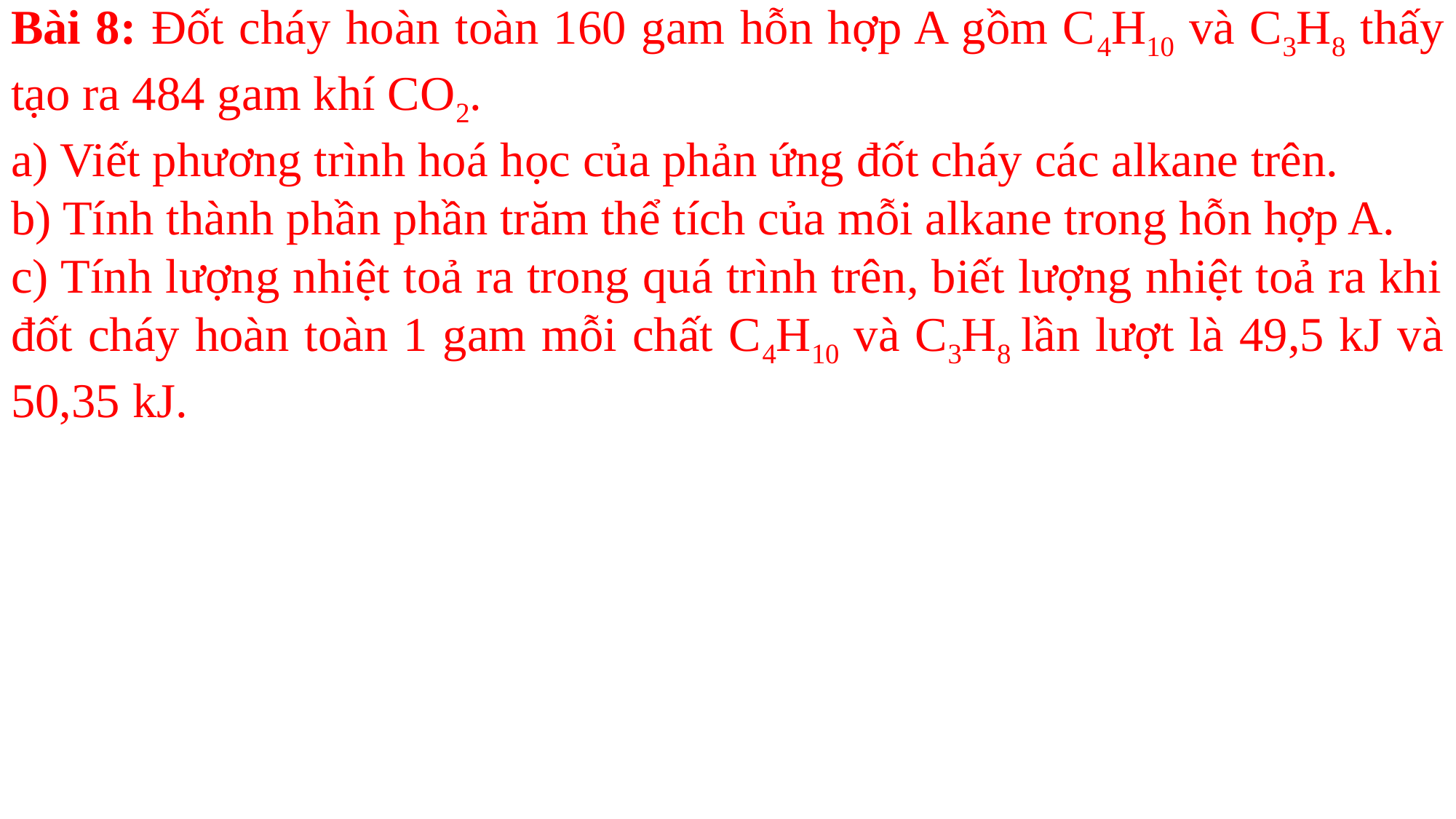

Bài 8: Đốt cháy hoàn toàn 160 gam hỗn hợp A gồm C4H10 và C3H8 thấy tạo ra 484 gam khí CO2.
a) Viết phương trình hoá học của phản ứng đốt cháy các alkane trên.
b) Tính thành phần phần trăm thể tích của mỗi alkane trong hỗn hợp A.
c) Tính lượng nhiệt toả ra trong quá trình trên, biết lượng nhiệt toả ra khi đốt cháy hoàn toàn 1 gam mỗi chất C4H10 và C3H8 lần lượt là 49,5 kJ và 50,35 kJ.